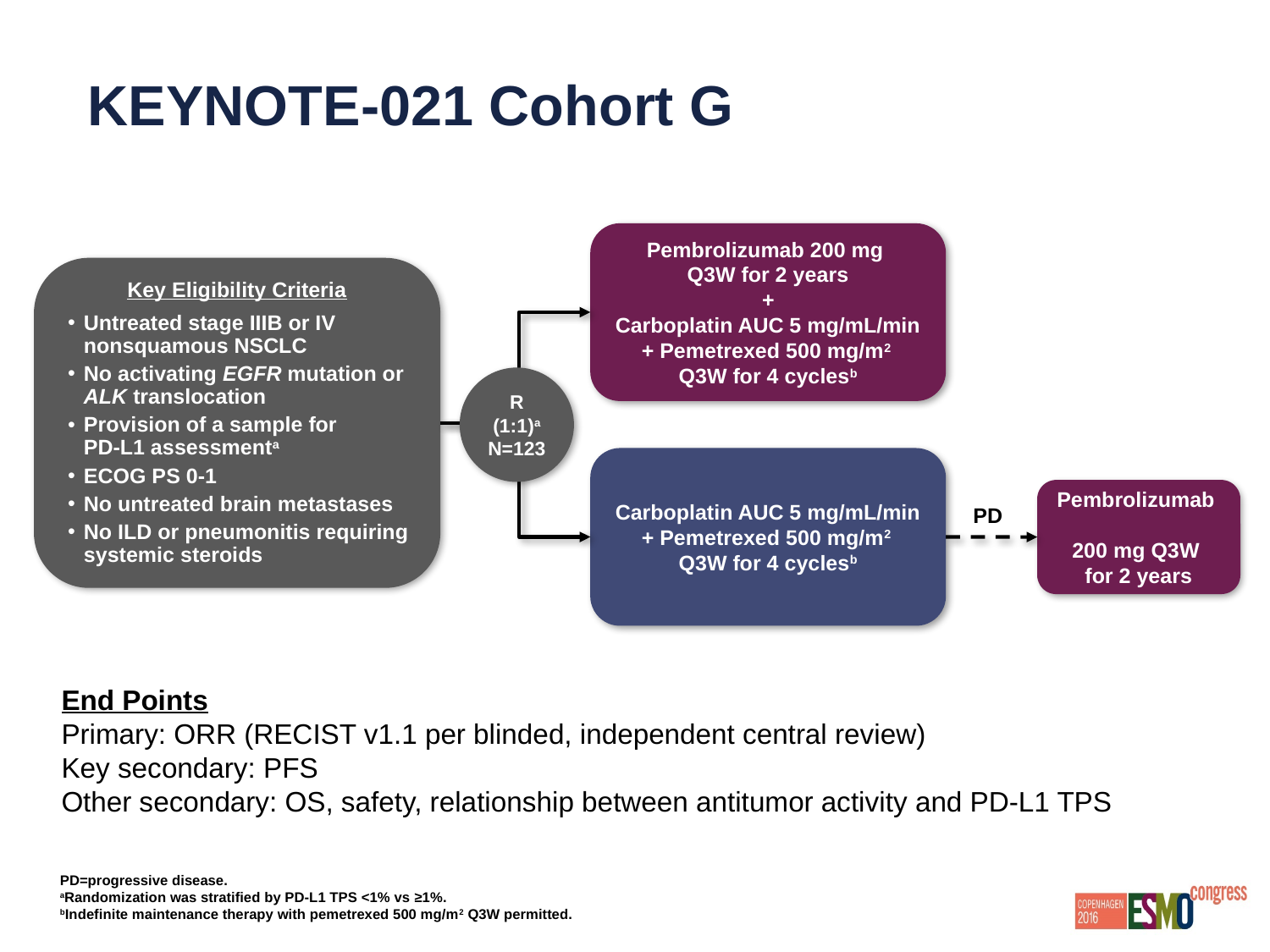

# KEYNOTE-021 Cohort G
Pembrolizumab 200 mg
Q3W for 2 years
+
Carboplatin AUC 5 mg/mL/min + Pemetrexed 500 mg/m2
Q3W for 4 cyclesb
Key Eligibility Criteria
Untreated stage IIIB or IV nonsquamous NSCLC
No activating EGFR mutation or ALK translocation
Provision of a sample for
PD-L1 assessmenta
ECOG PS 0-1
No untreated brain metastases
No ILD or pneumonitis requiring systemic steroids
R (1:1)a
N=123
Carboplatin AUC 5 mg/mL/min + Pemetrexed 500 mg/m2
Q3W for 4 cyclesb
Pembrolizumab
200 mg Q3W
for 2 years
PD
End Points
Primary: ORR (RECIST v1.1 per blinded, independent central review)
Key secondary: PFS
Other secondary: OS, safety, relationship between antitumor activity and PD-L1 TPS
PD=progressive disease.
aRandomization was stratified by PD-L1 TPS <1% vs ≥1%.
bIndefinite maintenance therapy with pemetrexed 500 mg/m2 Q3W permitted.